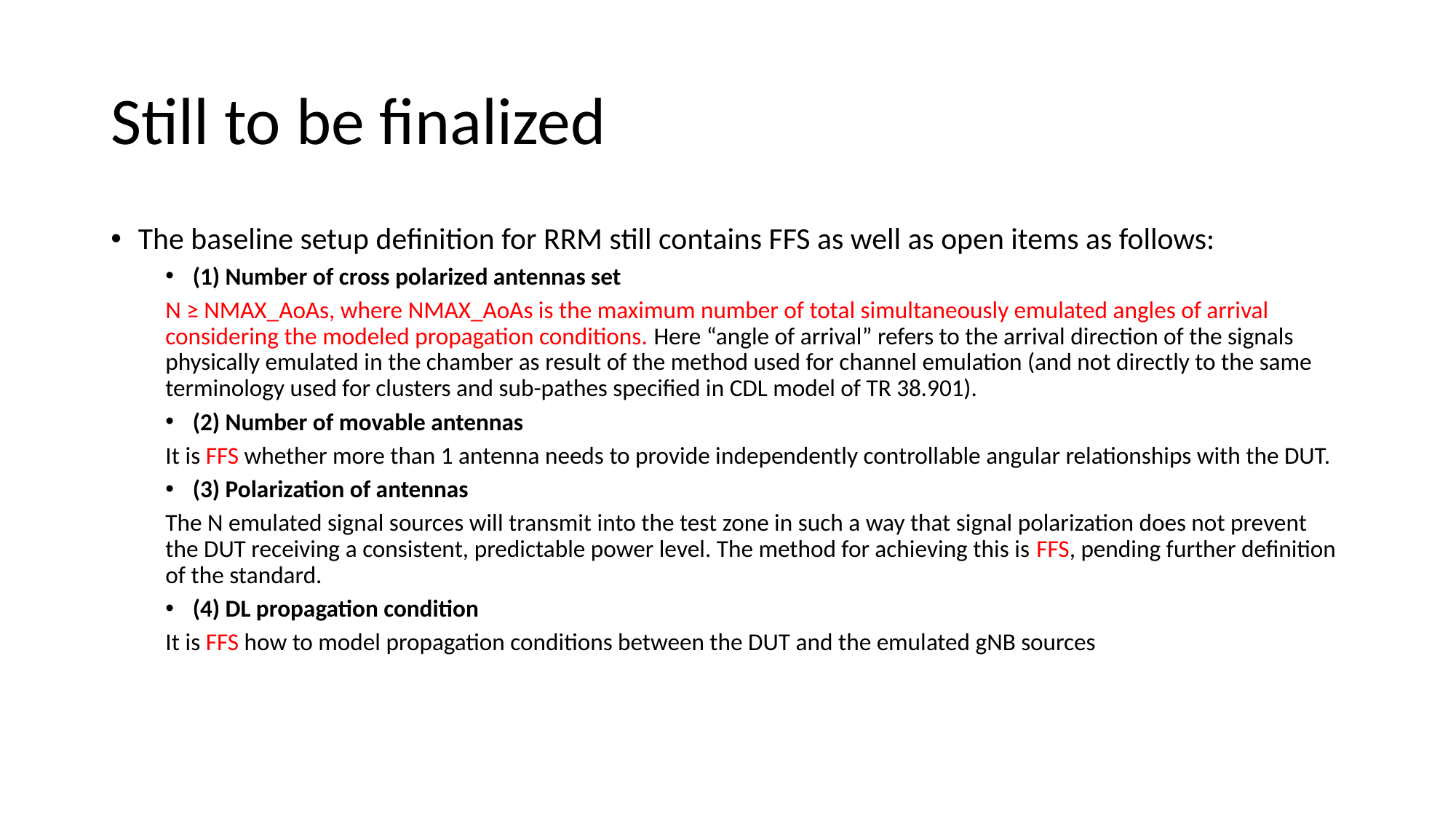

# Still to be finalized
The baseline setup definition for RRM still contains FFS as well as open items as follows:
(1) Number of cross polarized antennas set
N ≥ NMAX_AoAs, where NMAX_AoAs is the maximum number of total simultaneously emulated angles of arrival considering the modeled propagation conditions. Here “angle of arrival” refers to the arrival direction of the signals physically emulated in the chamber as result of the method used for channel emulation (and not directly to the same terminology used for clusters and sub-pathes specified in CDL model of TR 38.901).
(2) Number of movable antennas
It is FFS whether more than 1 antenna needs to provide independently controllable angular relationships with the DUT.
(3) Polarization of antennas
The N emulated signal sources will transmit into the test zone in such a way that signal polarization does not prevent the DUT receiving a consistent, predictable power level. The method for achieving this is FFS, pending further definition of the standard.
(4) DL propagation condition
It is FFS how to model propagation conditions between the DUT and the emulated gNB sources